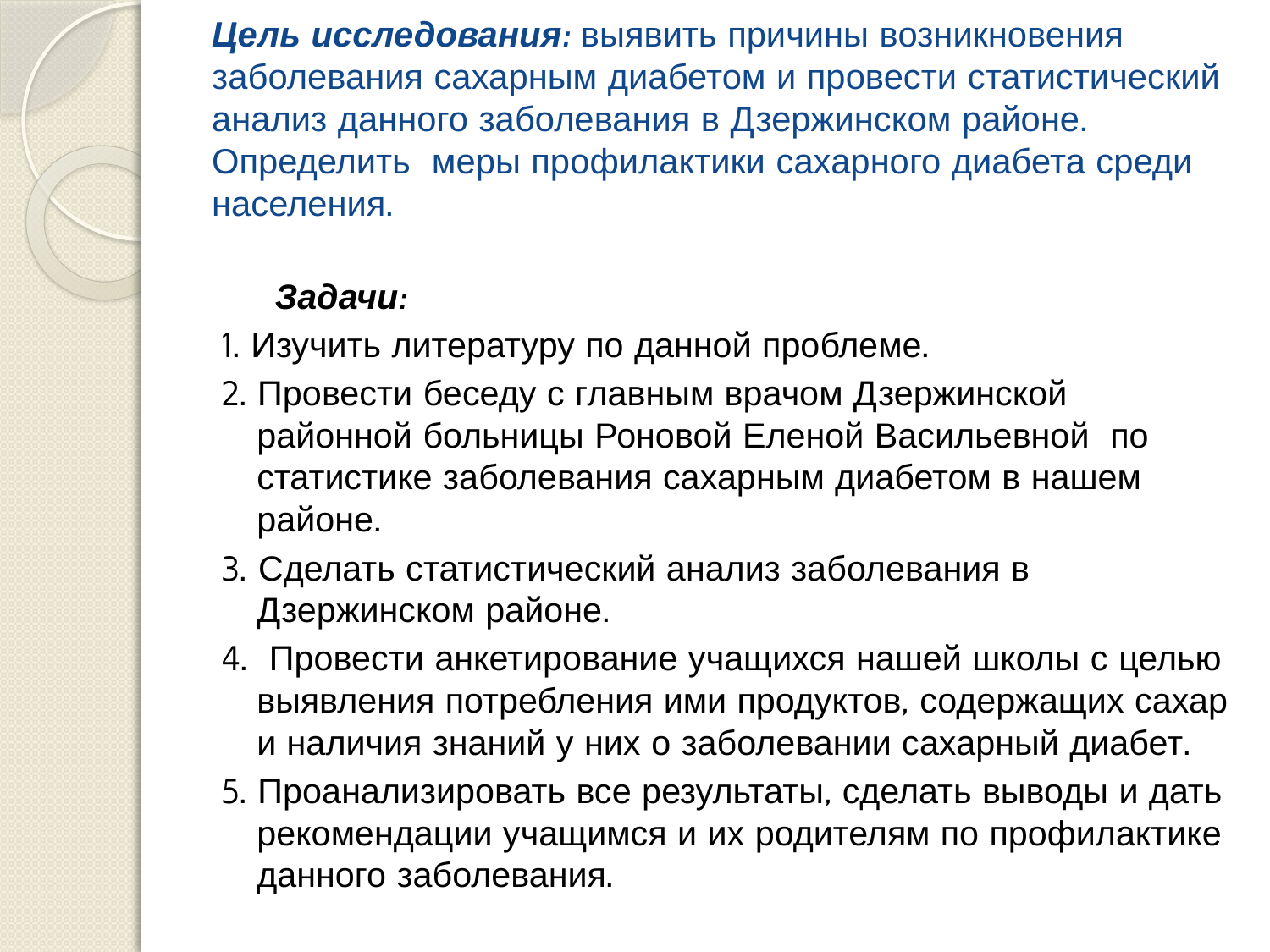

# Цель исследования: выявить причины возникновения заболевания сахарным диабетом и провести статистический анализ данного заболевания в Дзержинском районе.  Определить  меры профилактики сахарного диабета среди населения.
     Задачи:
1. Изучить литературу по данной проблеме.
2. Провести беседу с главным врачом Дзержинской районной больницы Роновой Еленой Васильевной  по статистике заболевания сахарным диабетом в нашем районе.
3. Сделать статистический анализ заболевания в Дзержинском районе.
4.  Провести анкетирование учащихся нашей школы с целью выявления потребления ими продуктов, содержащих сахар и наличия знаний у них о заболевании сахарный диабет.
5. Проанализировать все результаты, сделать выводы и дать рекомендации учащимся и их родителям по профилактике данного заболевания.